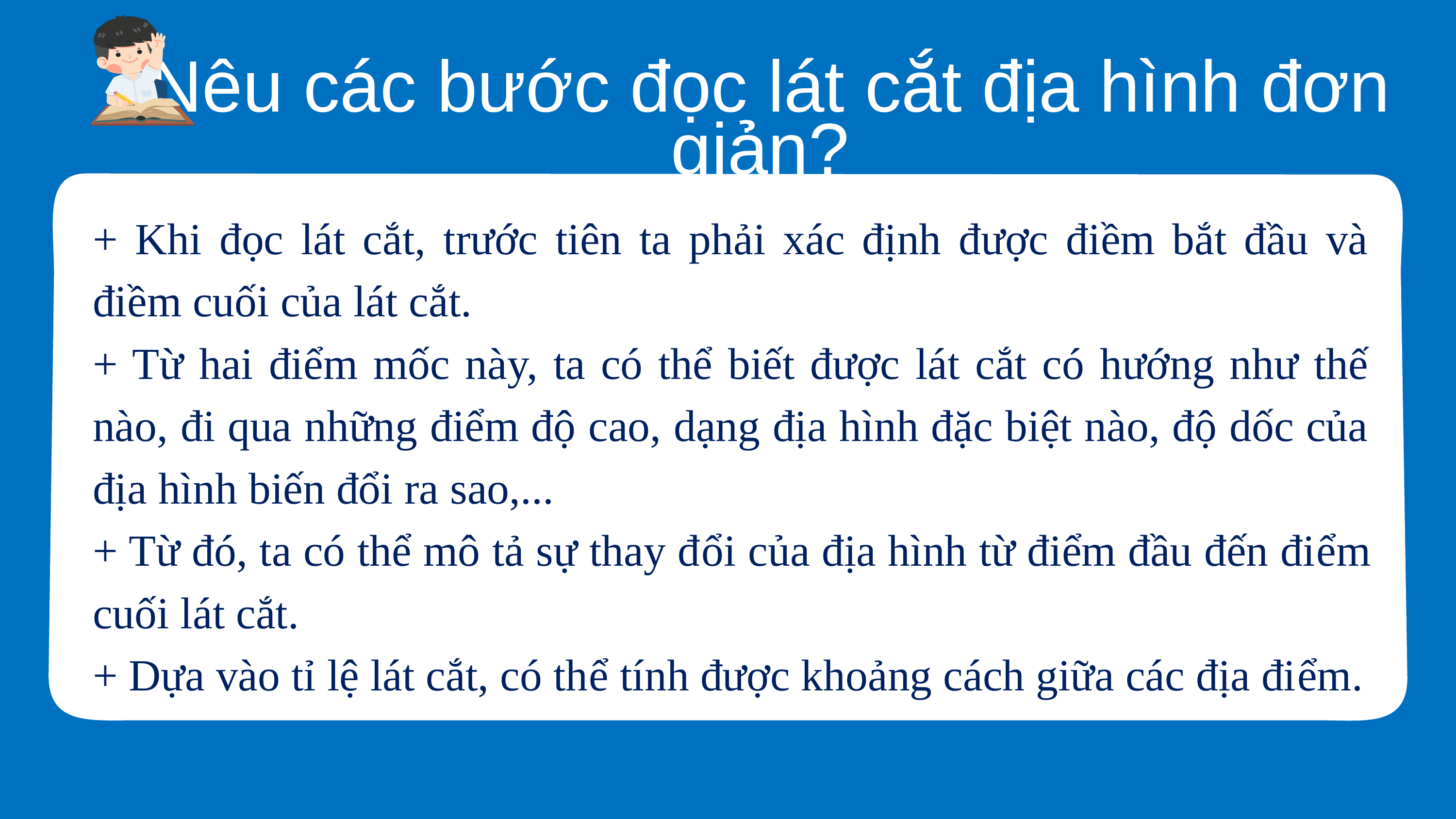

Nêu các bước đọc lát cắt địa hình đơn giản?

+ Khi đọc lát cắt, trước tiên ta phải xác định được điềm bắt đầu và điềm cuối của lát cắt.
+ Từ hai điểm mốc này, ta có thể biết được lát cắt có hướng như thế nào, đi qua những điểm độ cao, dạng địa hình đặc biệt nào, độ dốc của địa hình biến đổi ra sao,...
+ Từ đó, ta có thể mô tả sự thay đổi của địa hình từ điểm đầu đến điểm cuối lát cắt.
+ Dựa vào tỉ lệ lát cắt, có thể tính được khoảng cách giữa các địa điểm.